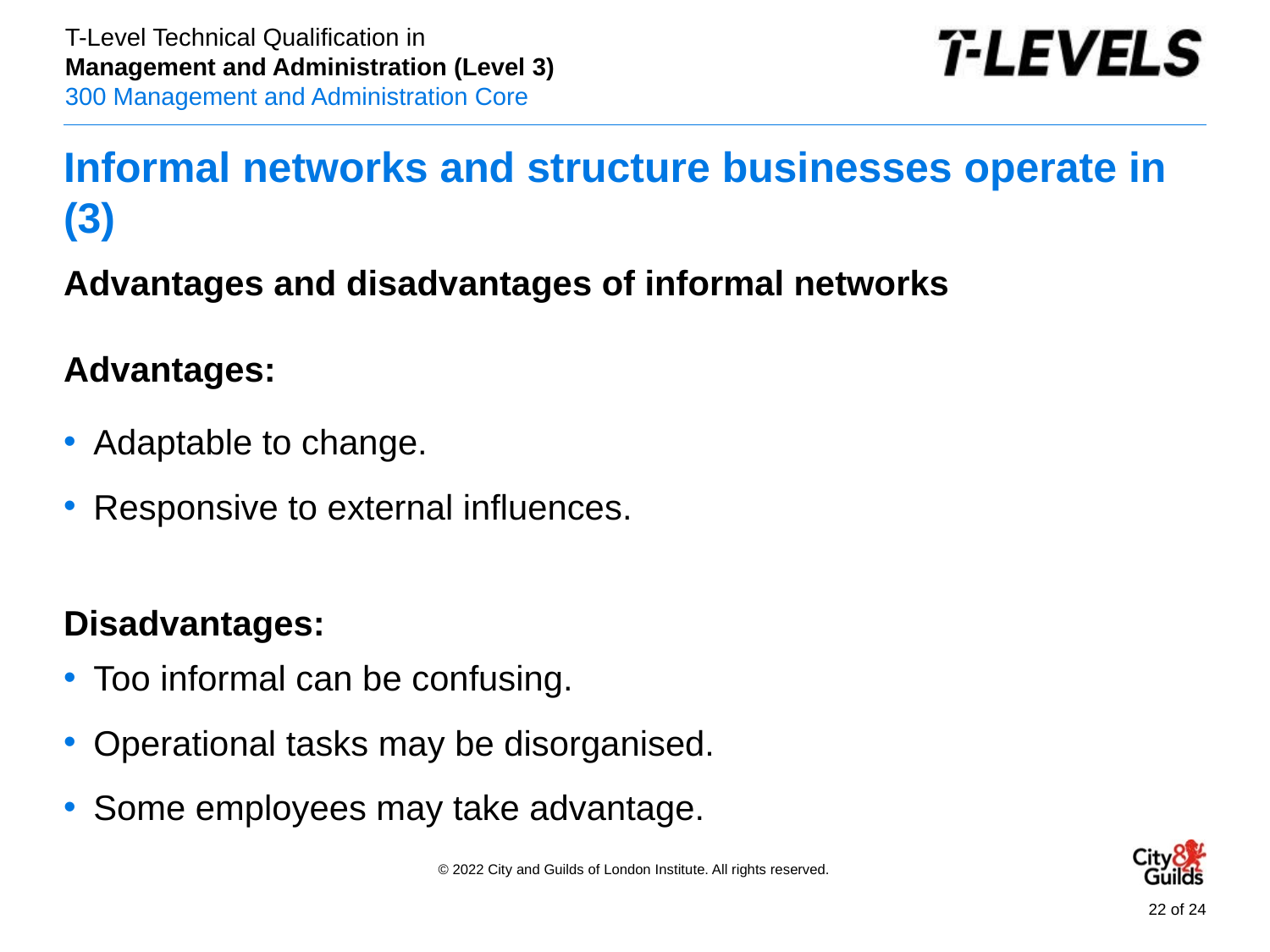

# Informal networks and structure businesses operate in (3)
Advantages and disadvantages of informal networks
Advantages:
Adaptable to change.
Responsive to external influences.

Disadvantages:
Too informal can be confusing.
Operational tasks may be disorganised.
Some employees may take advantage.